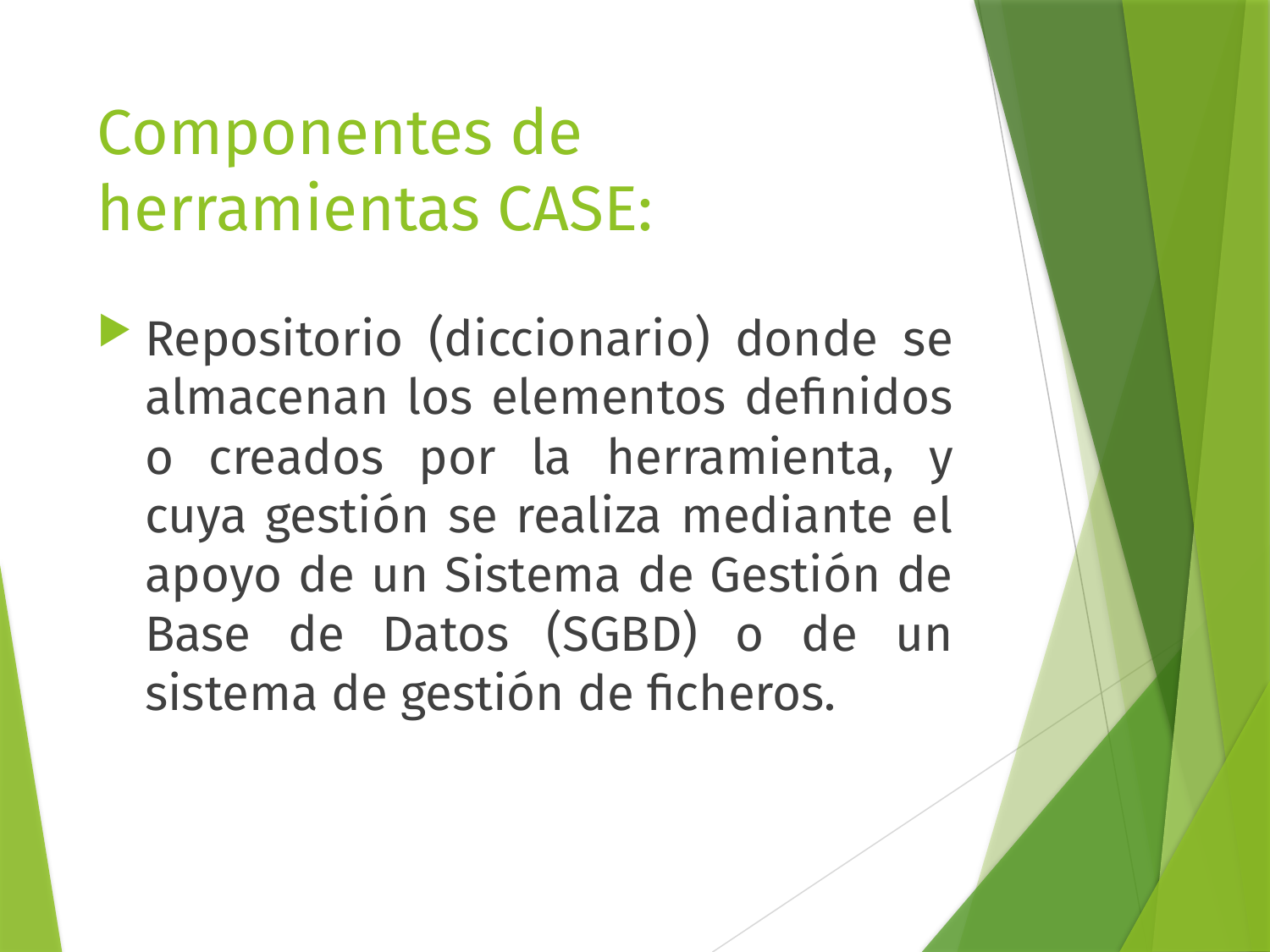

# Componentes de herramientas CASE:
Repositorio (diccionario) donde se almacenan los elementos definidos o creados por la herramienta, y cuya gestión se realiza mediante el apoyo de un Sistema de Gestión de Base de Datos (SGBD) o de un sistema de gestión de ficheros.